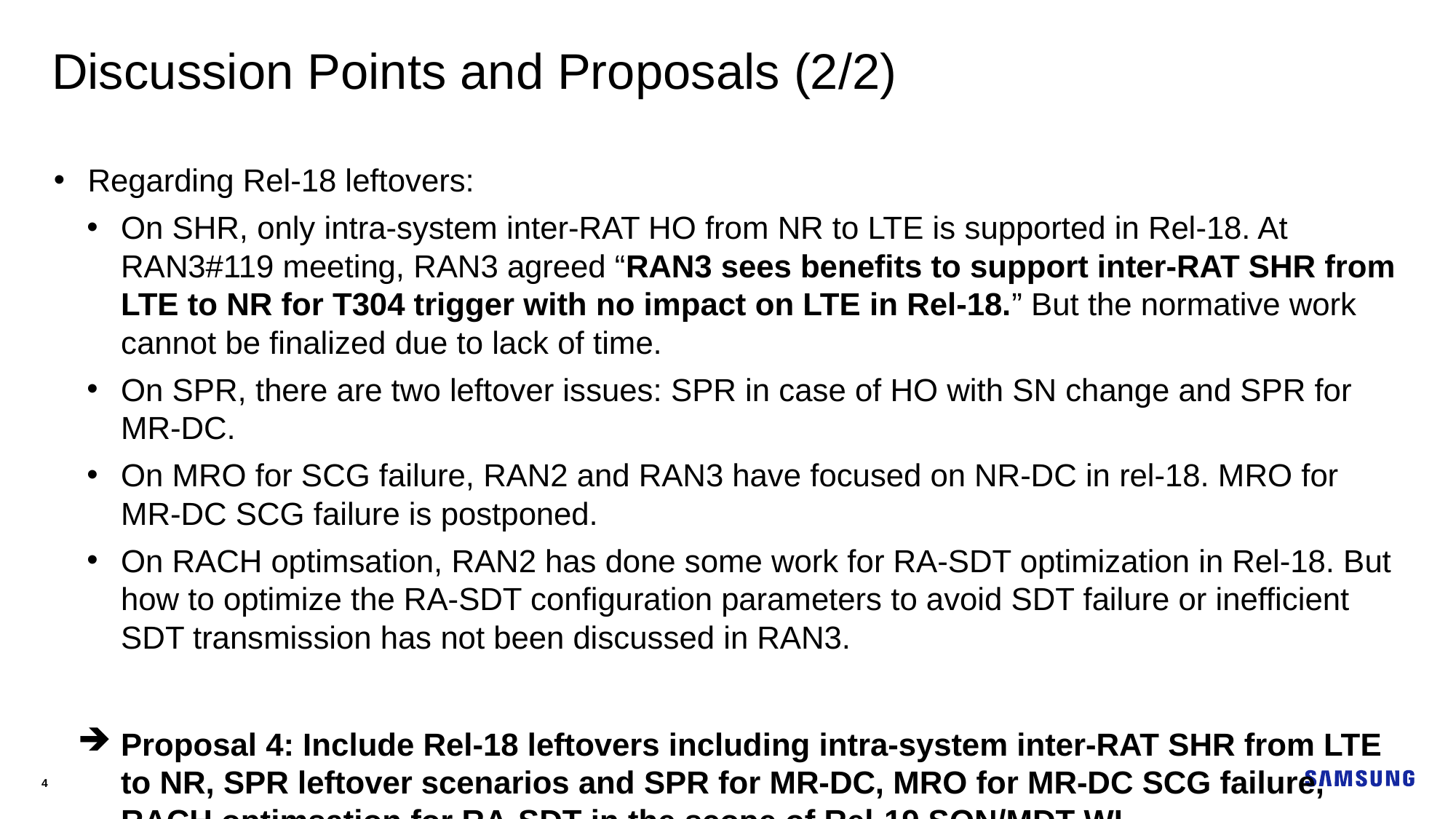

Discussion Points and Proposals (2/2)
Regarding Rel-18 leftovers:
On SHR, only intra-system inter-RAT HO from NR to LTE is supported in Rel-18. At RAN3#119 meeting, RAN3 agreed “RAN3 sees benefits to support inter-RAT SHR from LTE to NR for T304 trigger with no impact on LTE in Rel-18.” But the normative work cannot be finalized due to lack of time.
On SPR, there are two leftover issues: SPR in case of HO with SN change and SPR for MR-DC.
On MRO for SCG failure, RAN2 and RAN3 have focused on NR-DC in rel-18. MRO for MR-DC SCG failure is postponed.
On RACH optimsation, RAN2 has done some work for RA-SDT optimization in Rel-18. But how to optimize the RA-SDT configuration parameters to avoid SDT failure or inefficient SDT transmission has not been discussed in RAN3.

Proposal 4: Include Rel-18 leftovers including intra-system inter-RAT SHR from LTE to NR, SPR leftover scenarios and SPR for MR-DC, MRO for MR-DC SCG failure, RACH optimsation for RA-SDT in the scope of Rel-19 SON/MDT WI.